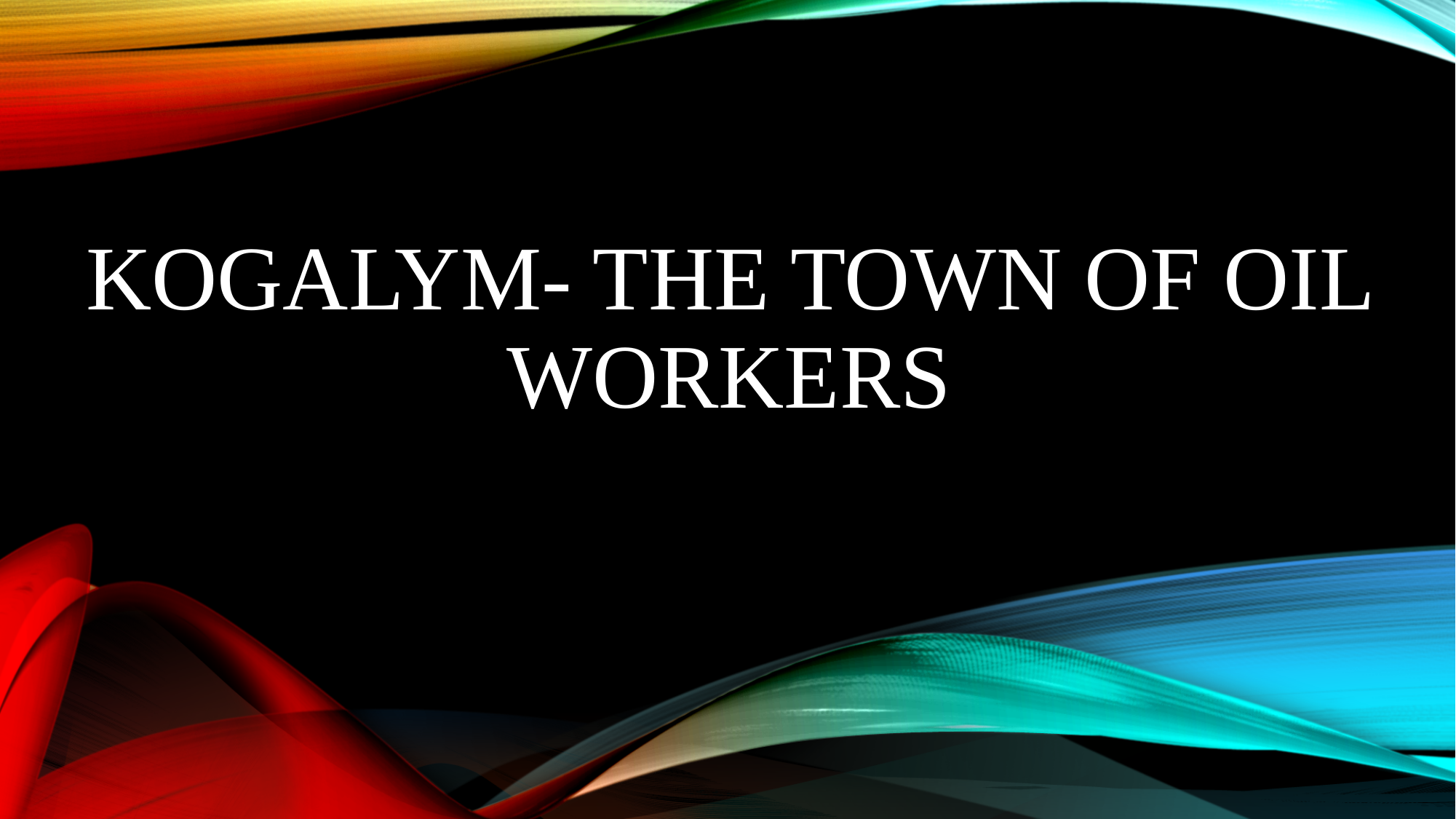

# Kogalym- the Town of oil workers